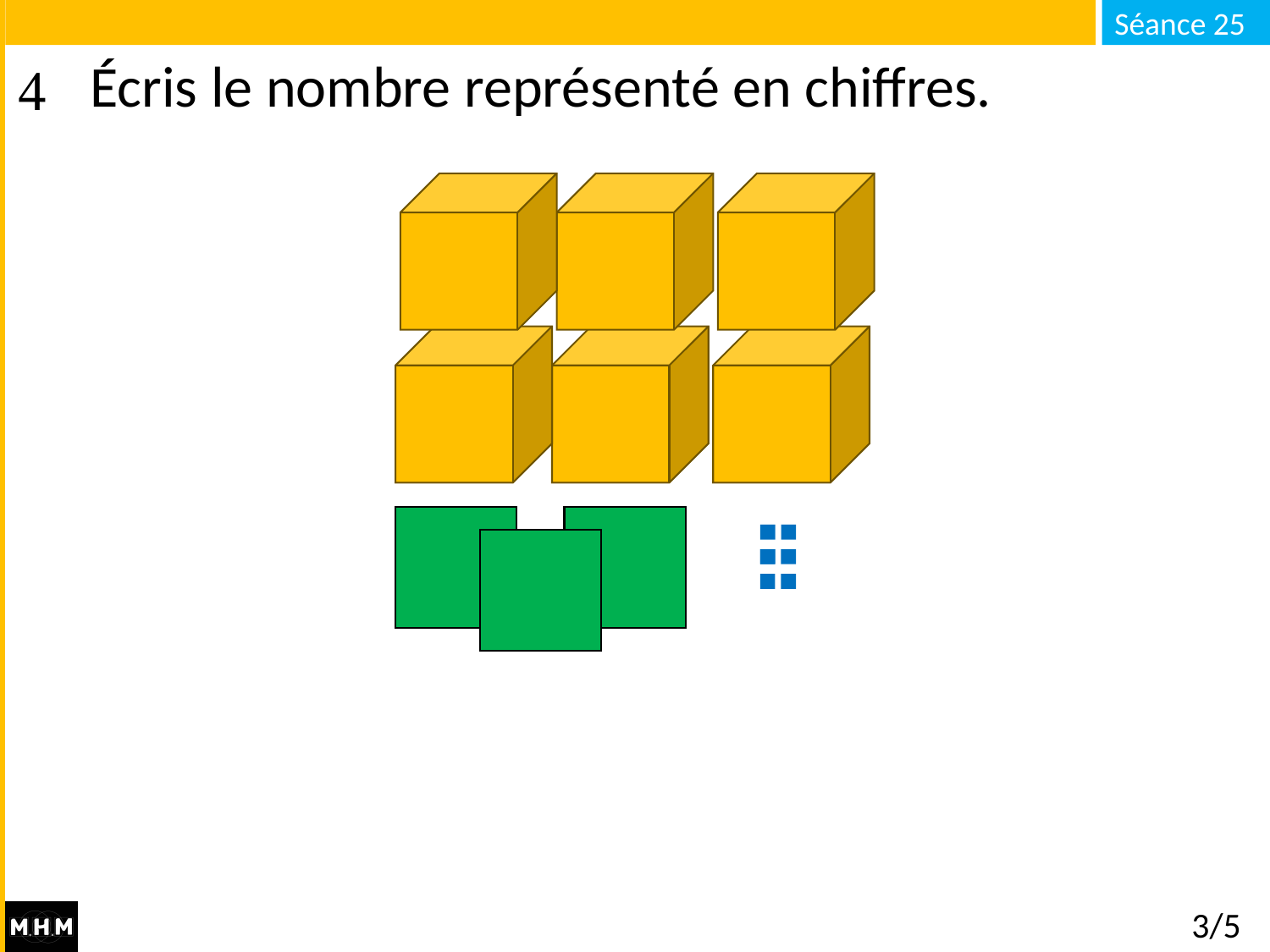

# Écris le nombre représenté en chiffres.

3/5